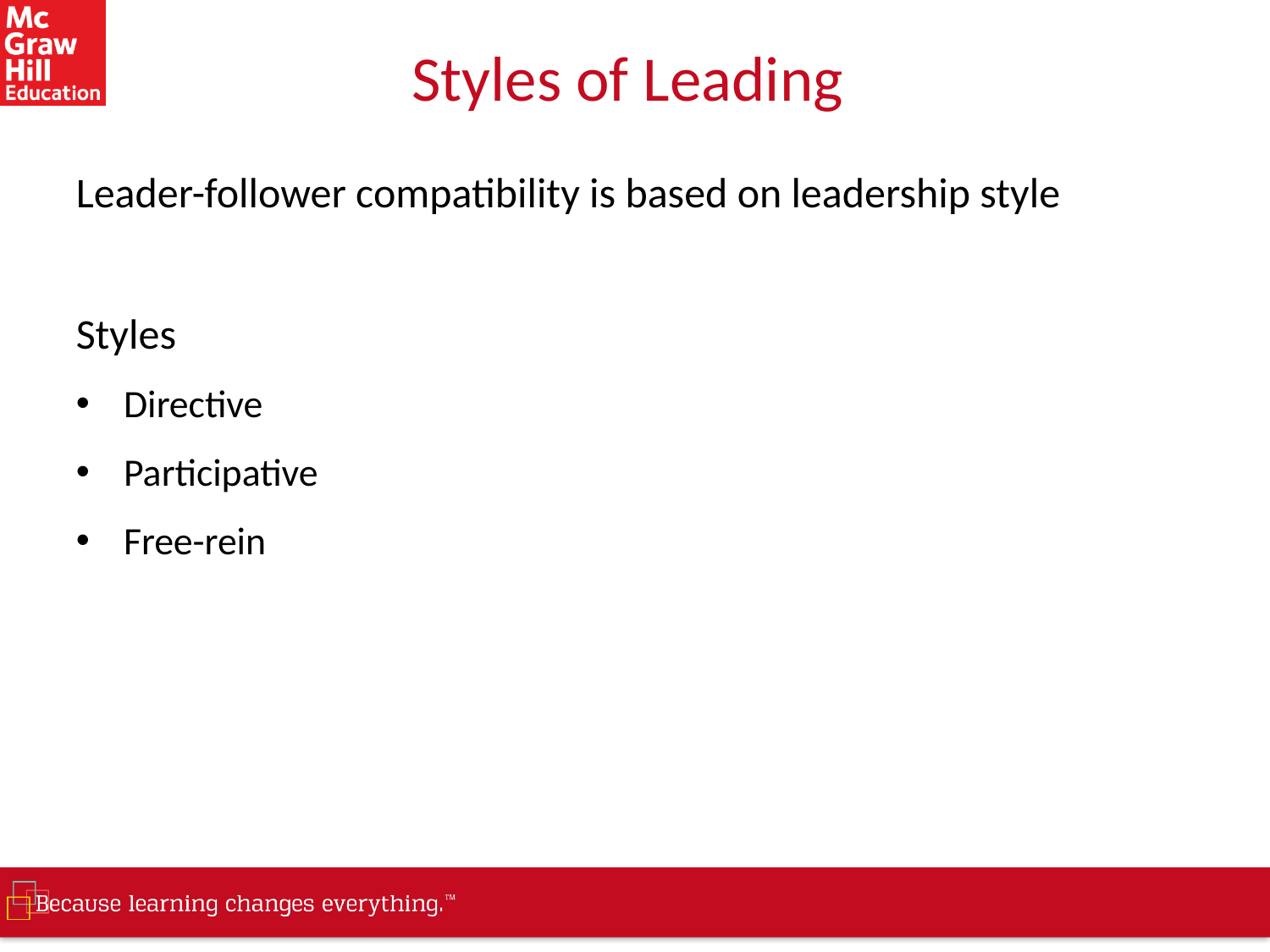

# Styles of Leading
Leader-follower compatibility is based on leadership style

Styles
Directive
Participative
Free-rein